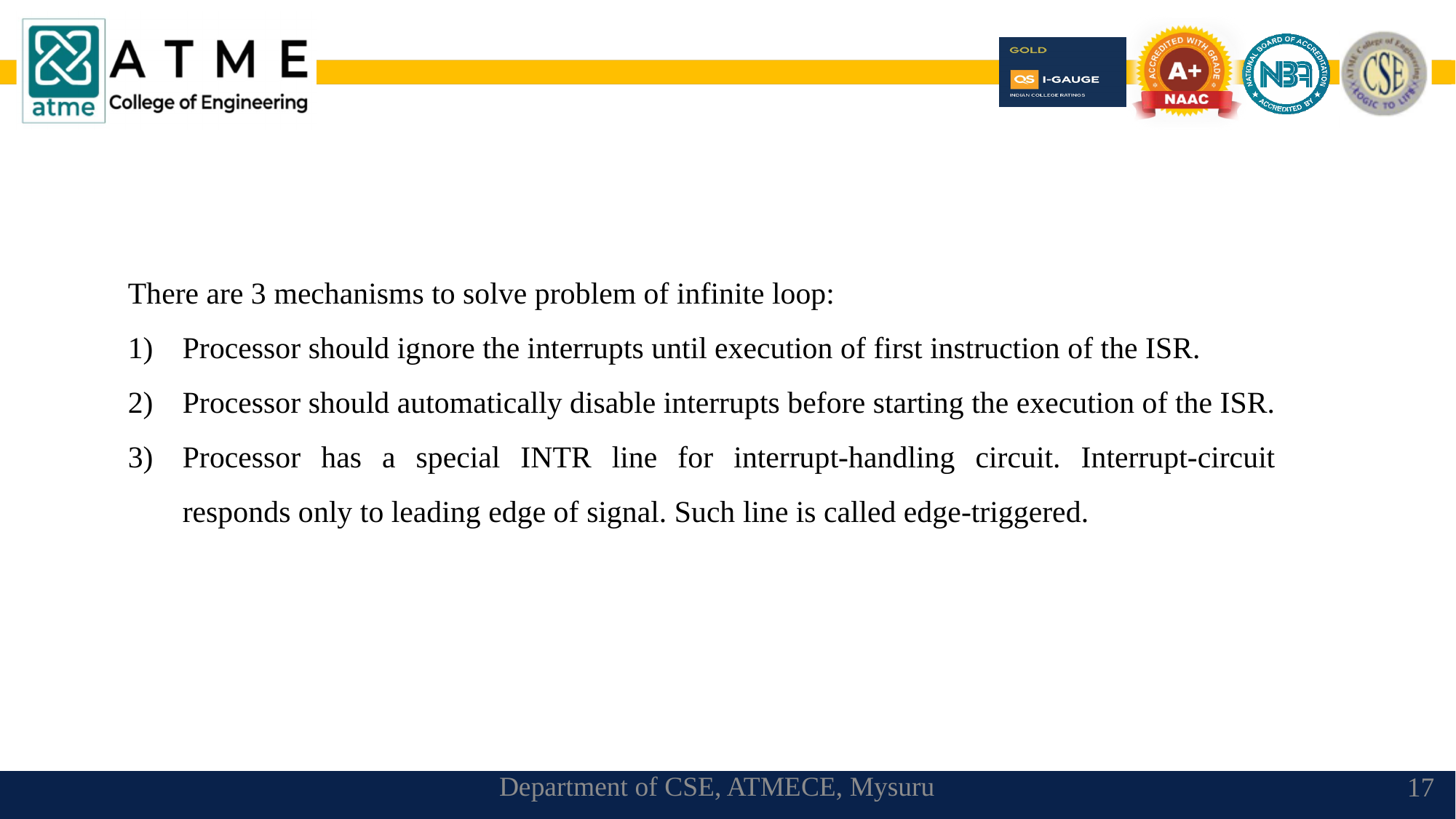

There are 3 mechanisms to solve problem of infinite loop:
Processor should ignore the interrupts until execution of first instruction of the ISR.
Processor should automatically disable interrupts before starting the execution of the ISR.
Processor has a special INTR line for interrupt-handling circuit. Interrupt-circuit responds only to leading edge of signal. Such line is called edge-triggered.
Department of CSE, ATMECE, Mysuru
17